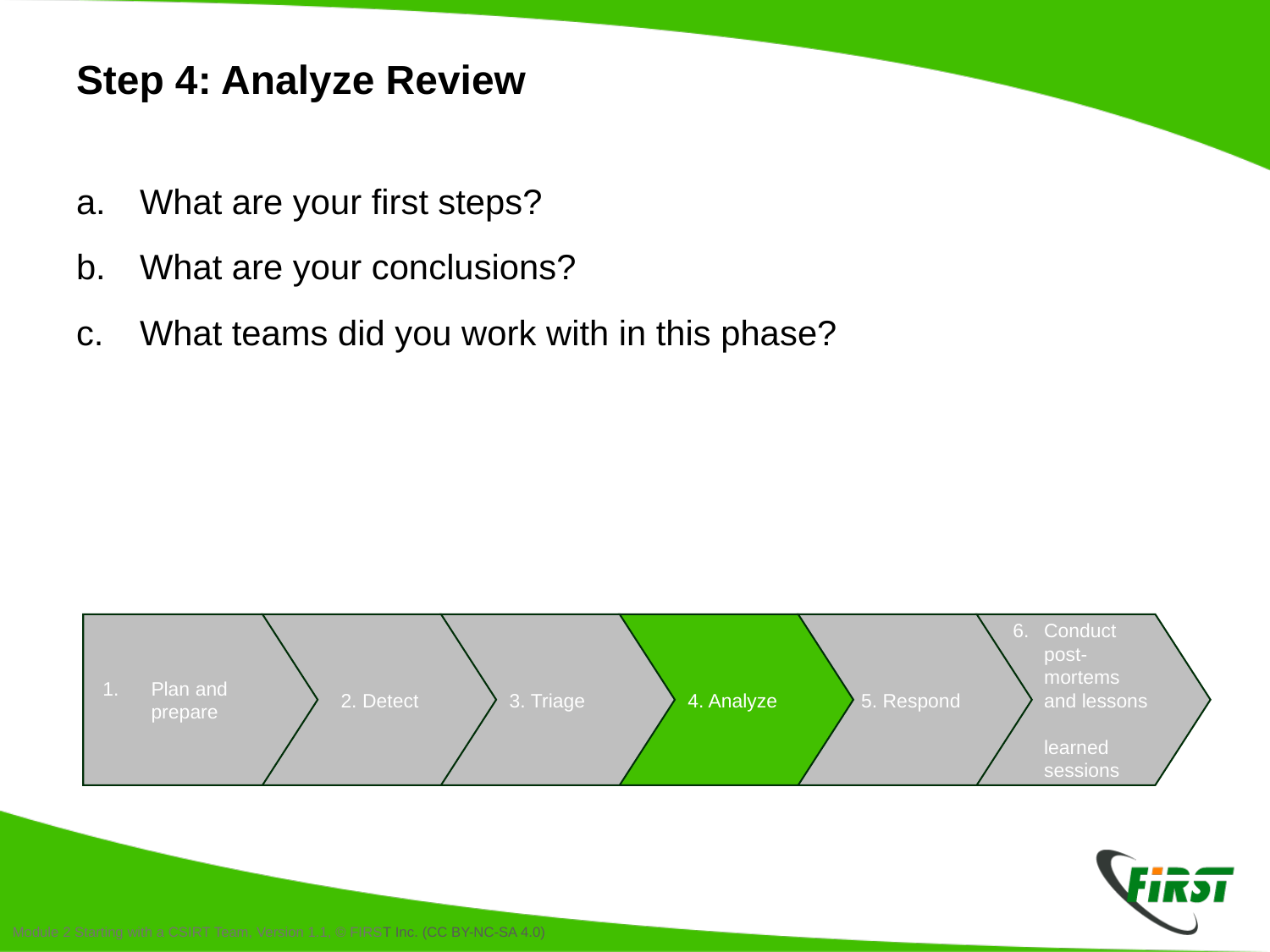

# Step 4: Analyze Review
What are your first steps?
What are your conclusions?
What teams did you work with in this phase?

Plan and prepare
  2. Detect
         3. Triage
         4. Analyze
        5. Respond
Conduct
post-
mortems
and lessons
learned sessions